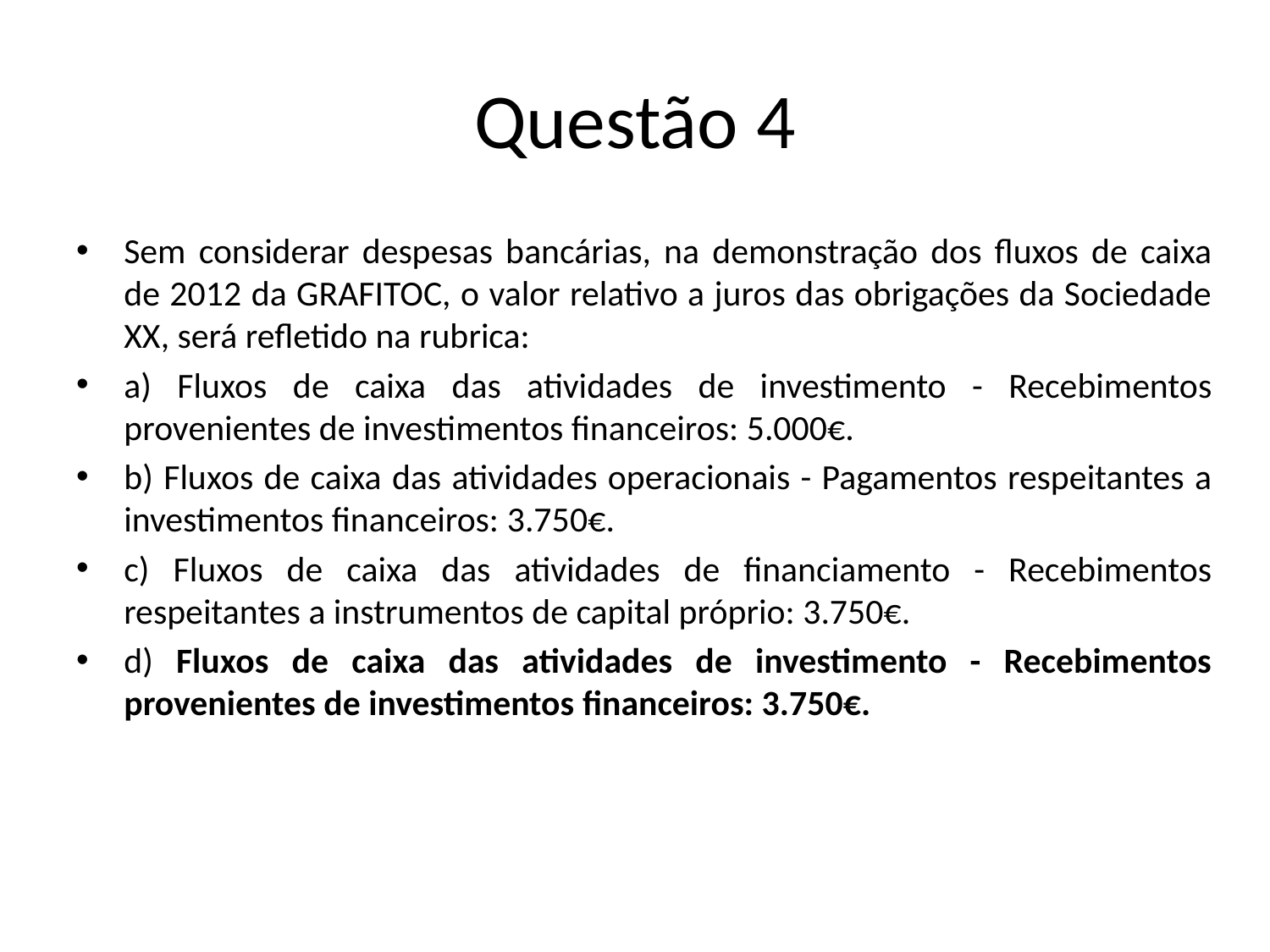

# Questão 4
Sem considerar despesas bancárias, na demonstração dos fluxos de caixa de 2012 da GRAFITOC, o valor relativo a juros das obrigações da Sociedade XX, será refletido na rubrica:
a) Fluxos de caixa das atividades de investimento - Recebimentos provenientes de investimentos financeiros: 5.000€.
b) Fluxos de caixa das atividades operacionais - Pagamentos respeitantes a investimentos financeiros: 3.750€.
c) Fluxos de caixa das atividades de financiamento - Recebimentos respeitantes a instrumentos de capital próprio: 3.750€.
d) Fluxos de caixa das atividades de investimento - Recebimentos provenientes de investimentos financeiros: 3.750€.